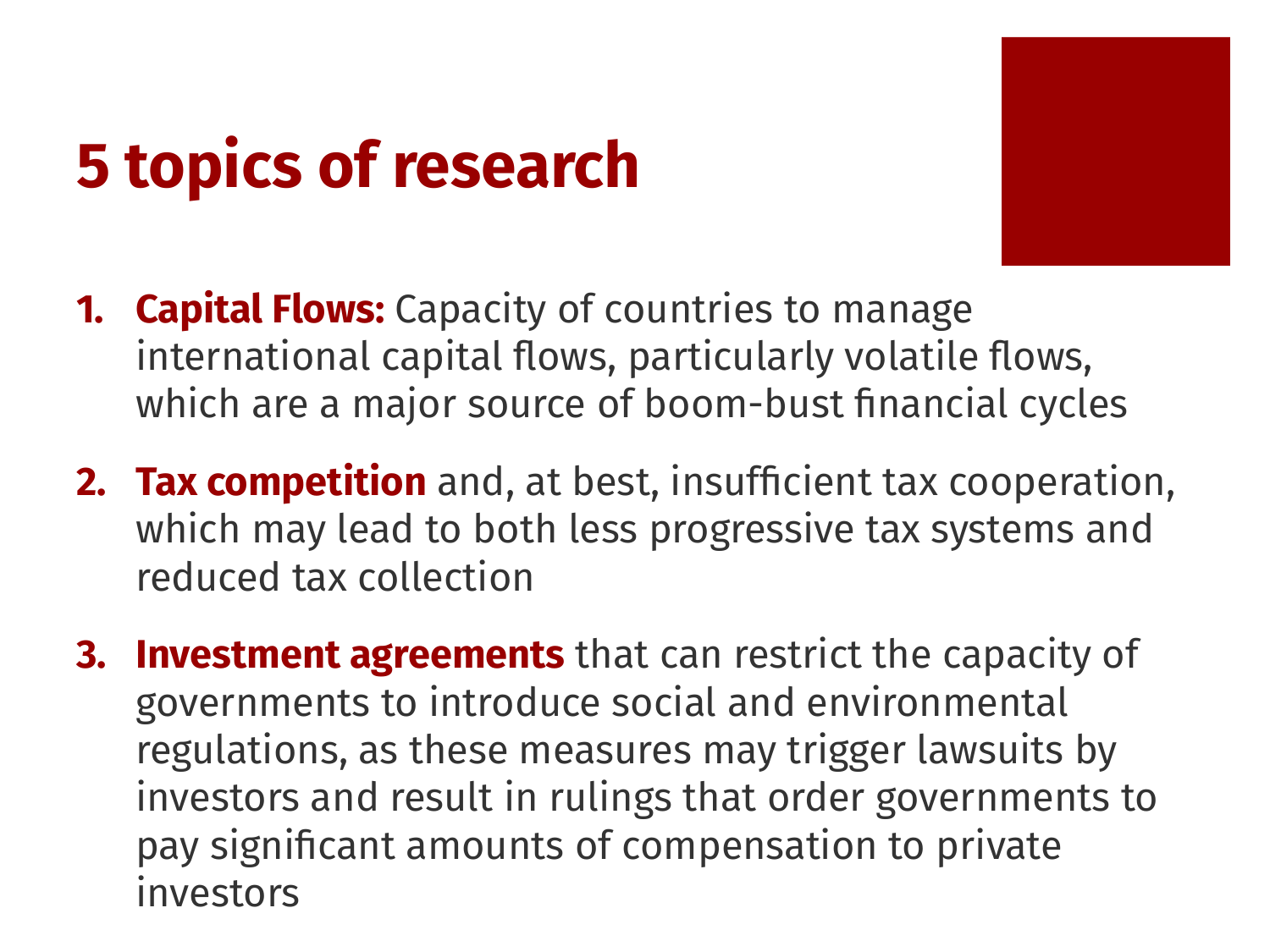

# 5 topics of research
Capital Flows: Capacity of countries to manage international capital flows, particularly volatile flows, which are a major source of boom-bust financial cycles
Tax competition and, at best, insufficient tax cooperation, which may lead to both less progressive tax systems and reduced tax collection
Investment agreements that can restrict the capacity of governments to introduce social and environmental regulations, as these measures may trigger lawsuits by investors and result in rulings that order governments to pay significant amounts of compensation to private investors